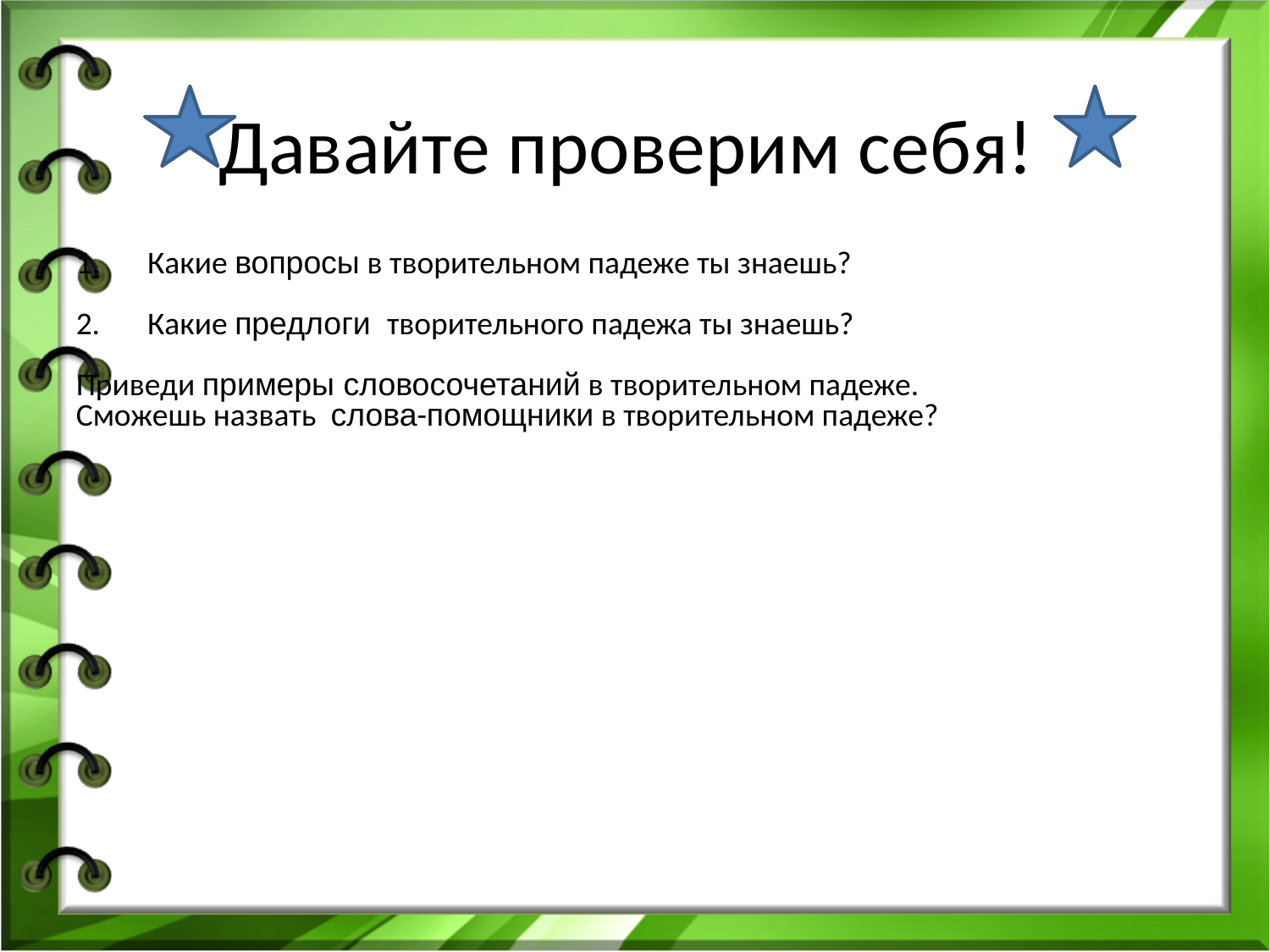

Давайте проверим себя!

Какие вопросы в творительном падеже ты знаешь?

Какие предлоги  творительного падежа ты знаешь?

Приведи примеры словосочетаний в творительном падеже.
Сможешь назвать  слова-помощники в творительном падеже?